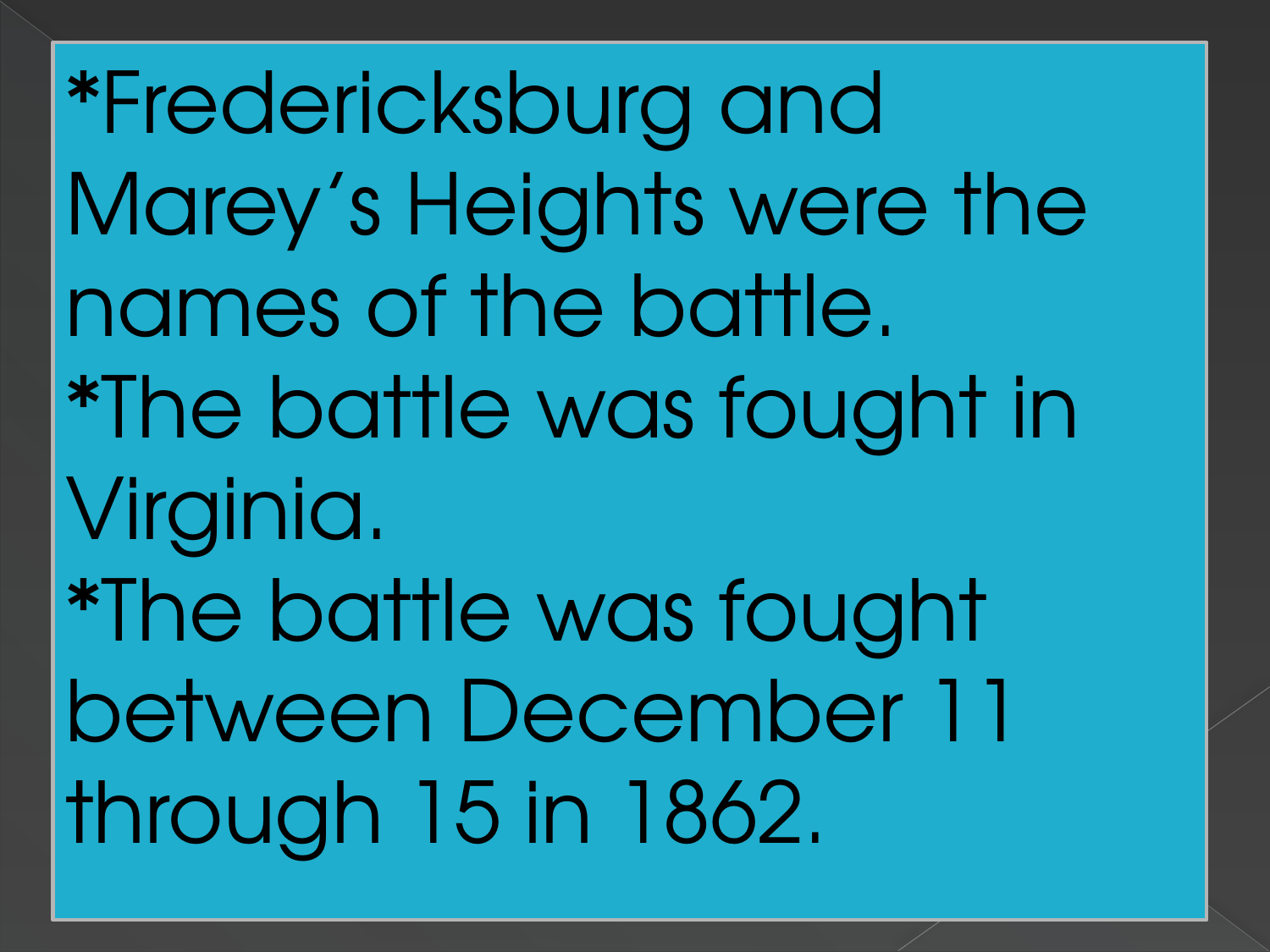

*Fredericksburg and Marey’s Heights were the names of the battle.
*The battle was fought in Virginia.
*The battle was fought between December 11 through 15 in 1862.